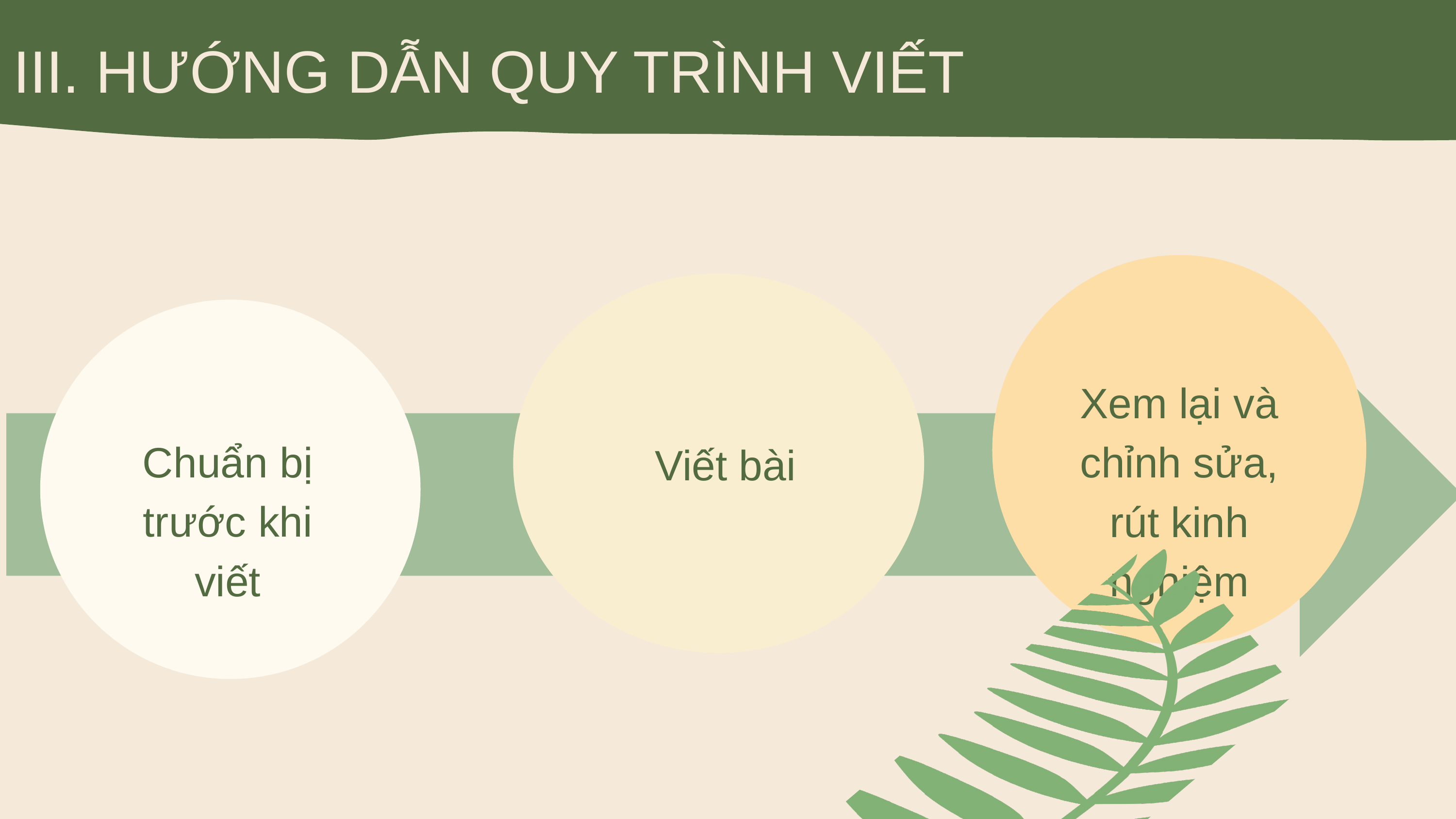

III. HƯỚNG DẪN QUY TRÌNH VIẾT

Xem lại và chỉnh sửa, rút kinh nghiệm
Chuẩn bị trước khi viết
Viết bài